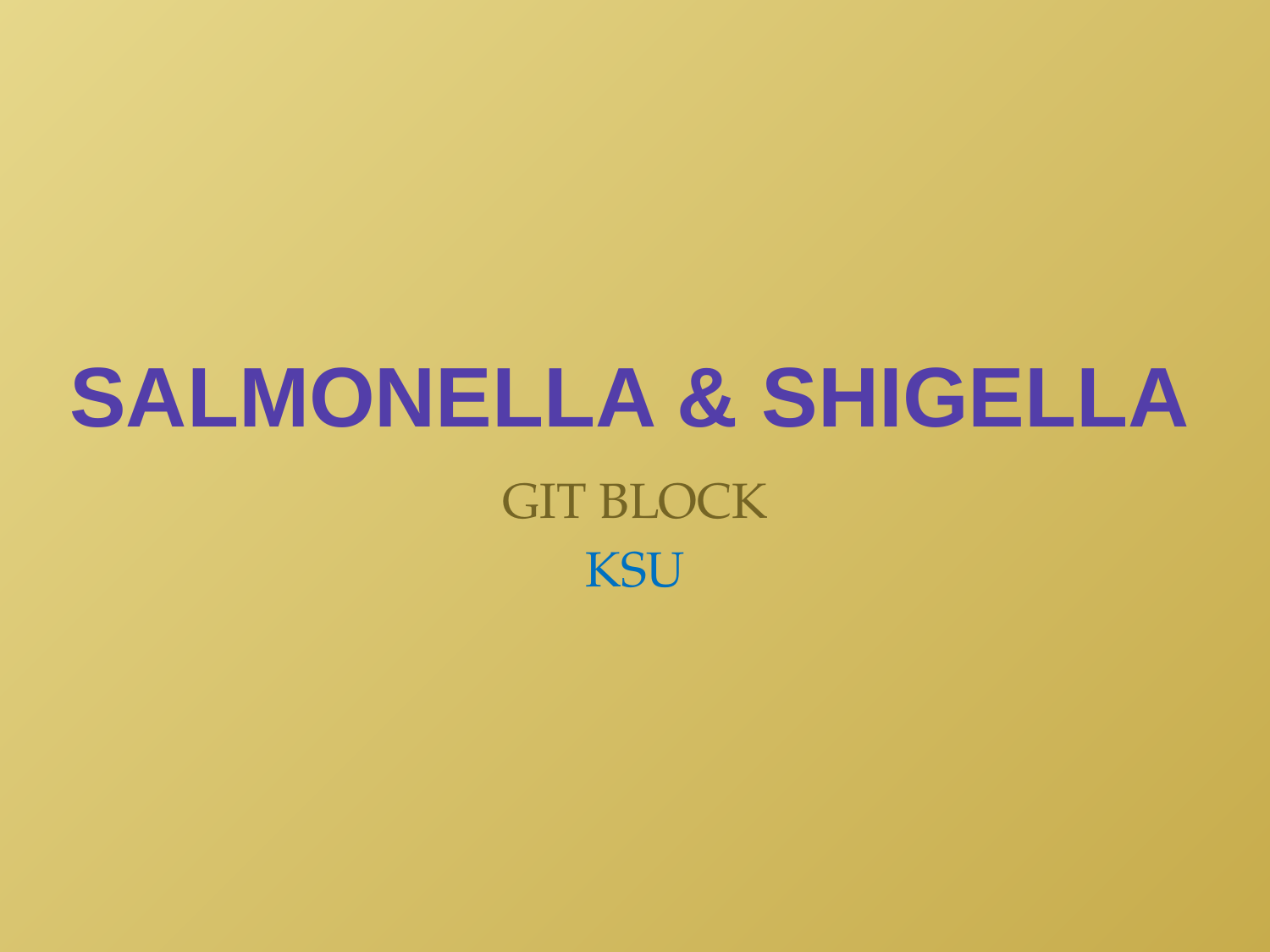

# Salmonella & shigella
GIT BLOCK
KSU